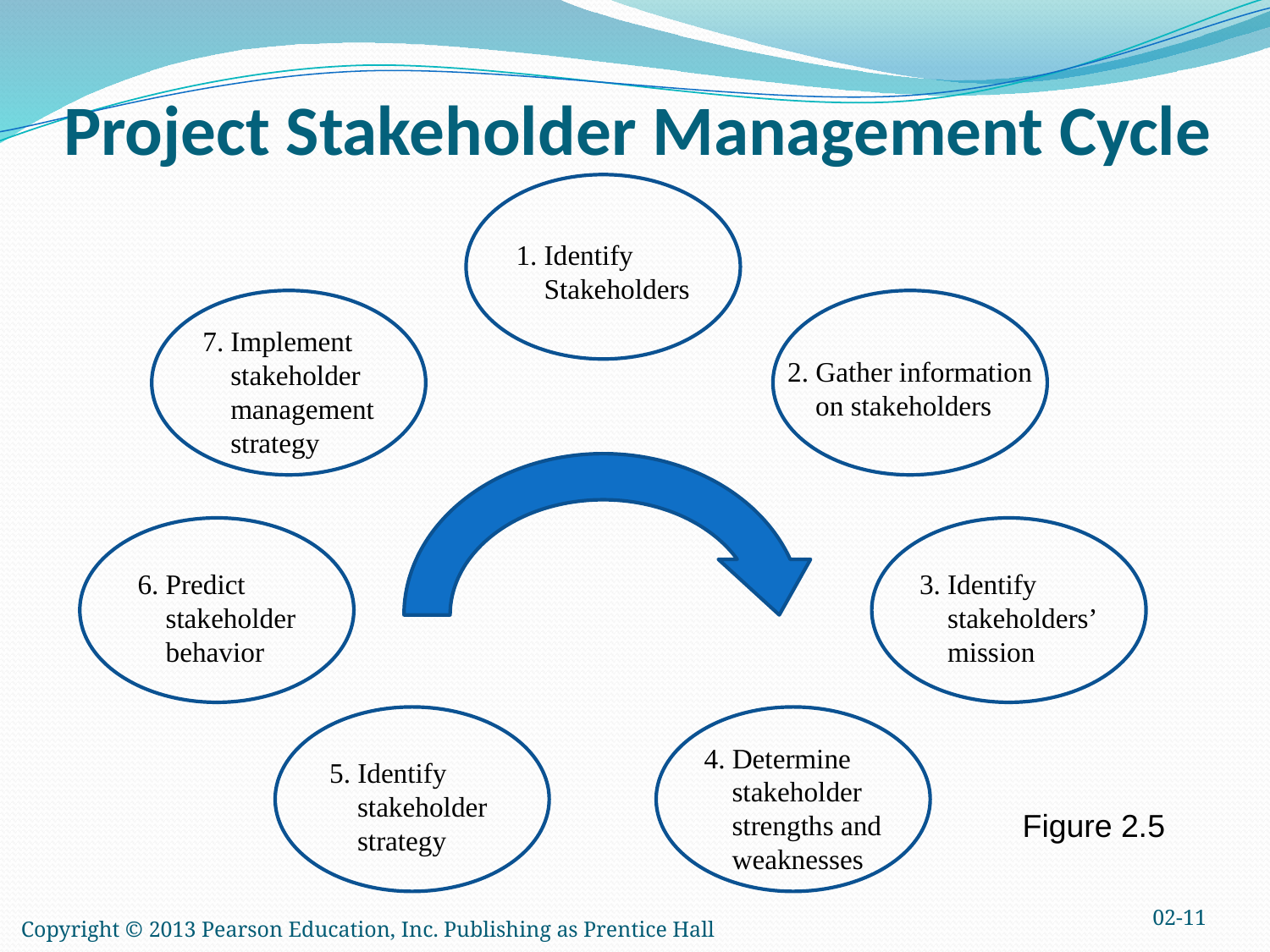

# Project Stakeholder Management Cycle

1. Identify
    Stakeholders

7. Implement
    stakeholder
    management
    strategy

2. Gather information
    on stakeholders

6. Predict
    stakeholder
    behavior

3. Identify
    stakeholders’
    mission

5. Identify
    stakeholder
    strategy

4. Determine
    stakeholder
    strengths and
    weaknesses
Figure 2.5
02-11